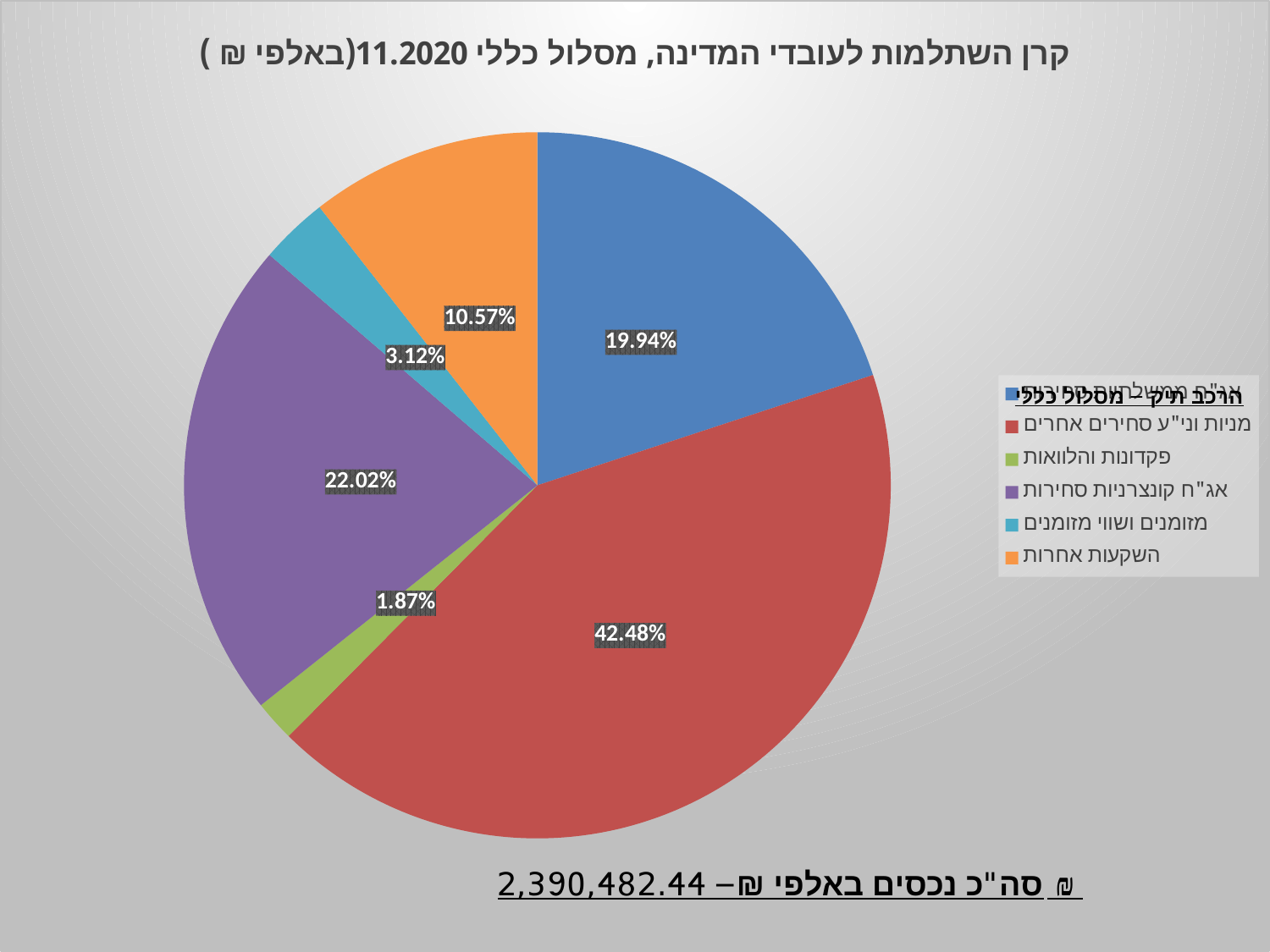

### Chart: קרן השתלמות לעובדי המדינה, מסלול כללי 11.2020 (באלפי ₪ )

| Category | מכירות |
|---|---|
| אג"ח ממשלתיות סחירות | 0.19943157791912408 |
| מניות וני"ע סחירים אחרים | 0.4248431844260759 |
| פקדונות והלוואות | 0.01870327401087973 |
| אג"ח קונצרניות סחירות | 0.2201736780383412 |
| מזומנים ושווי מזומנים | 0.031195732672262867 |
| השקעות אחרות | 0.10565255376996735 |